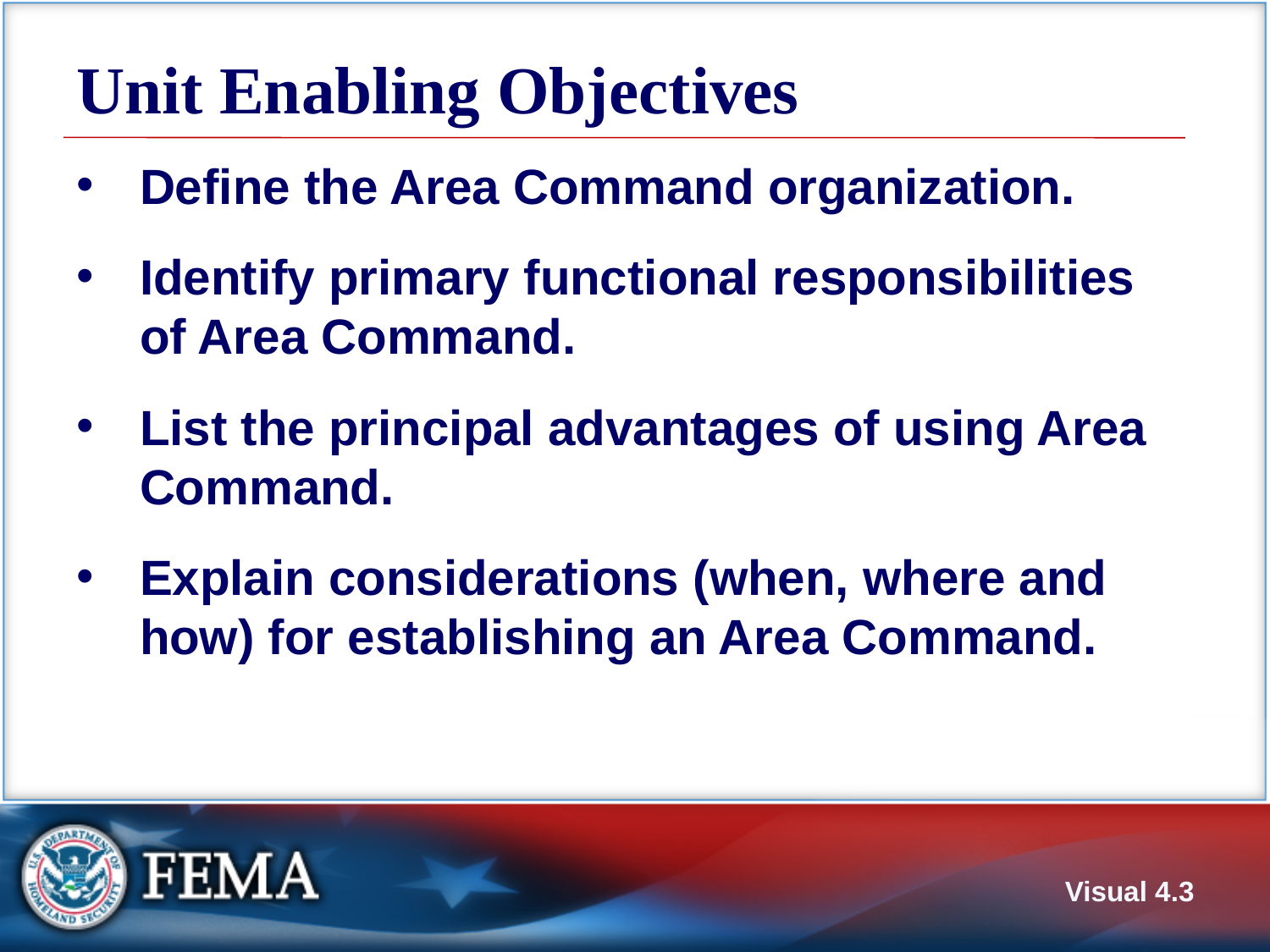

# Unit Enabling Objectives
Define the Area Command organization.
Identify primary functional responsibilities of Area Command.
List the principal advantages of using Area Command.
Explain considerations (when, where and how) for establishing an Area Command.
Visual 4.3